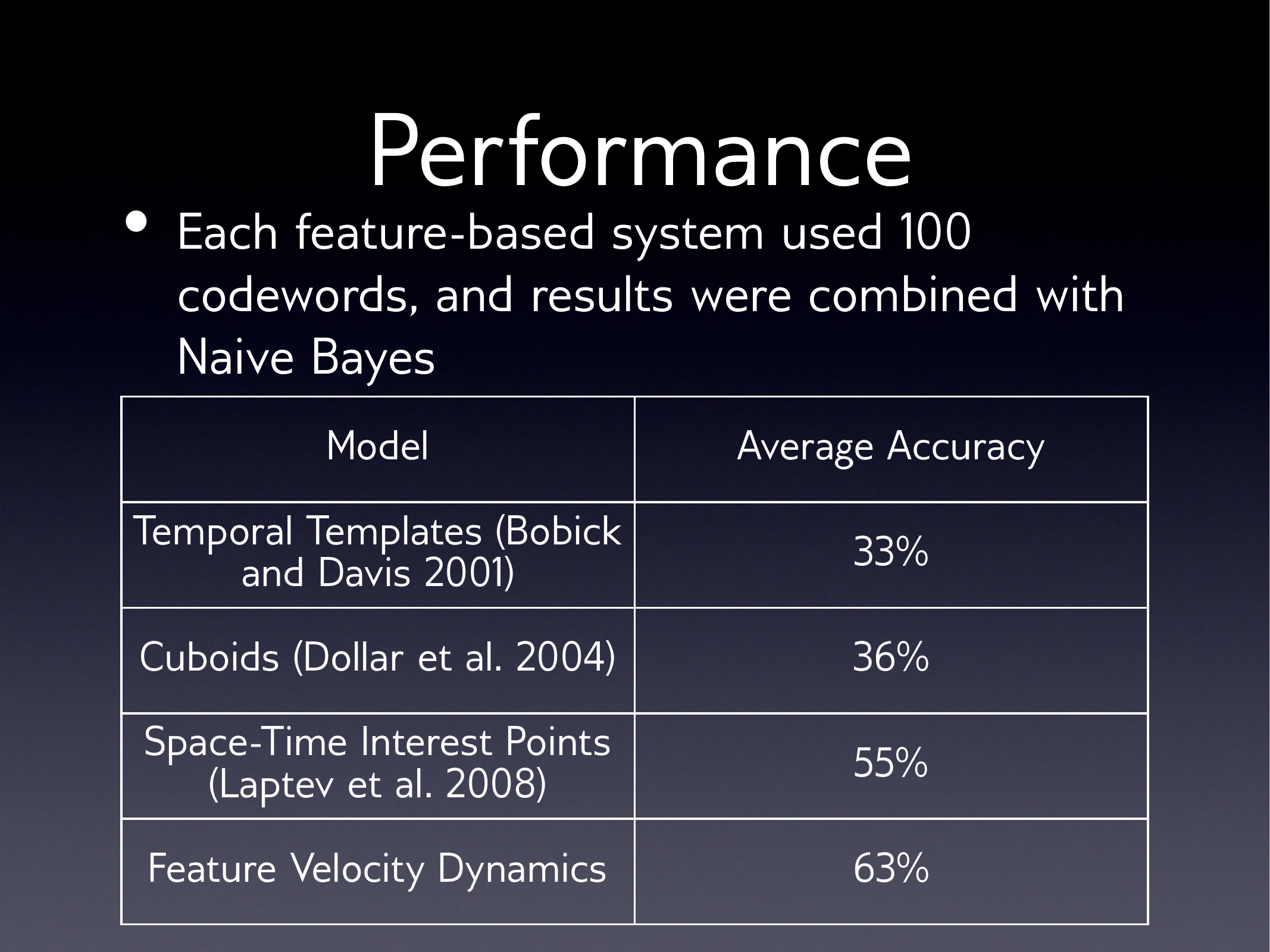

# Performance
Each feature-based system used 100 codewords, and results were combined with Naive Bayes
| Model | Average Accuracy |
| --- | --- |
| Temporal Templates (Bobick and Davis 2001) | 33% |
| Cuboids (Dollar et al. 2004) | 36% |
| Space-Time Interest Points (Laptev et al. 2008) | 55% |
| Feature Velocity Dynamics | 63% |